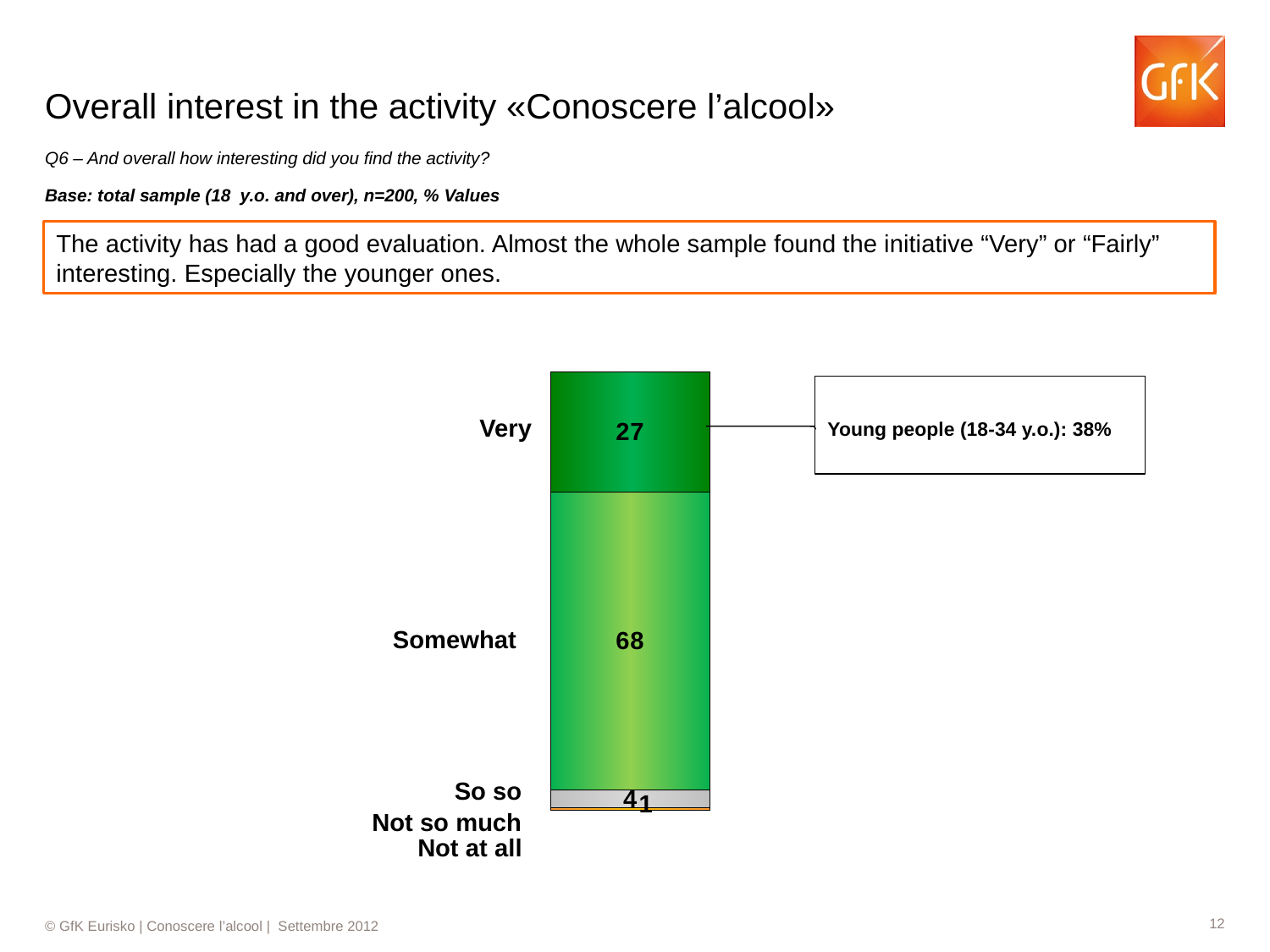

# Overall interest in the activity «Conoscere l’alcool»
Q6 – And overall how interesting did you find the activity?
Base: total sample (18  y.o. and over), n=200, % Values
The activity has had a good evaluation. Almost the whole sample found the initiative “Very” or “Fairly” interesting. Especially the younger ones.

### Chart

| Category |  |  |  |  |  |
|---|---|---|---|---|---|
|   | None | None | None | None | None |
| Colonna2 | 27.4 | 68.0 | 4.1 | 0.5 | None |
| Colonna1 | None | None | None | None | None |
Young people (18-34 y.o.): 38%

Very
Somewhat
So so
Not so much
Not at all